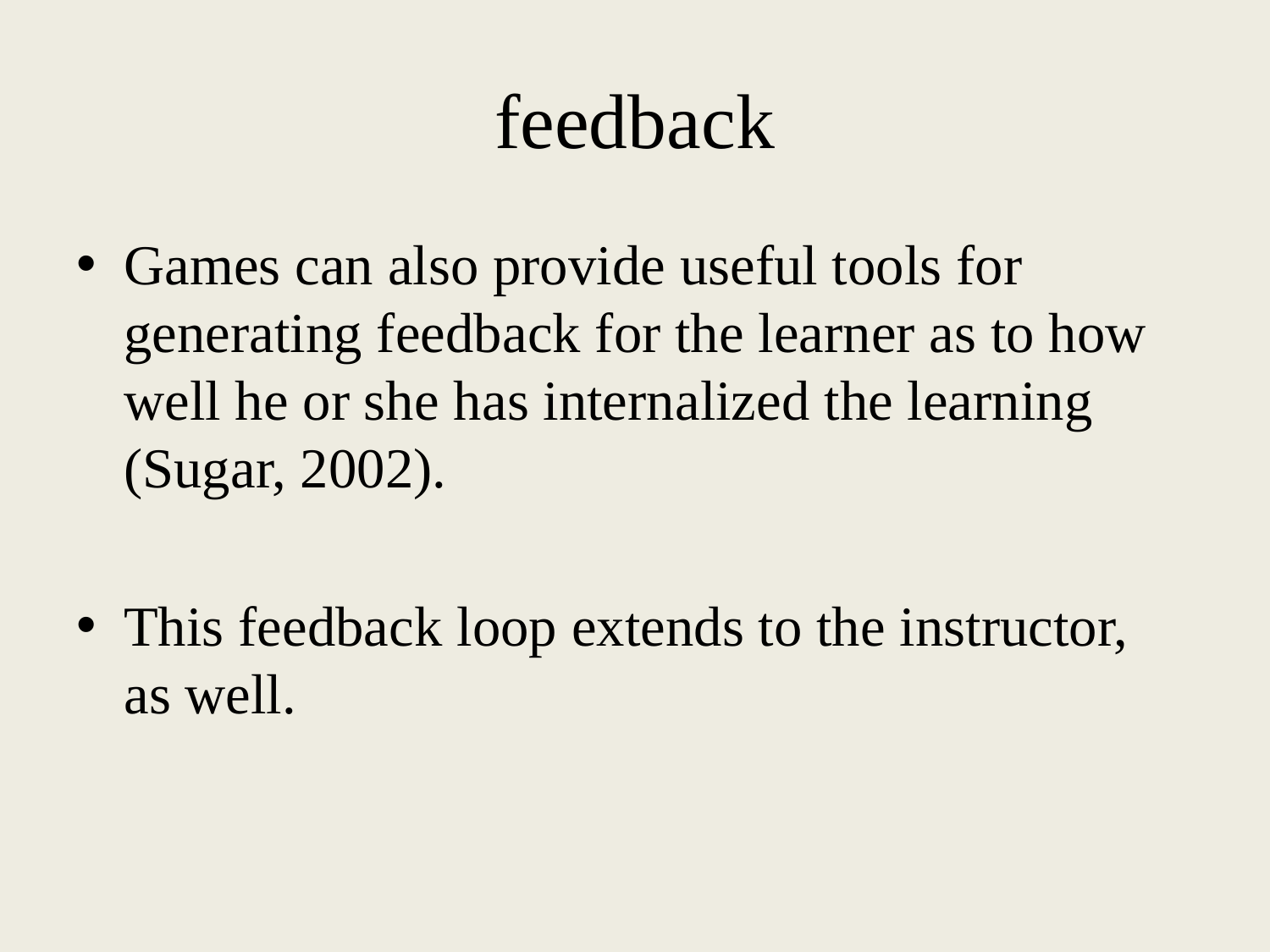

# feedback
Games can also provide useful tools for generating feedback for the learner as to how well he or she has internalized the learning (Sugar, 2002).

This feedback loop extends to the instructor, as well.